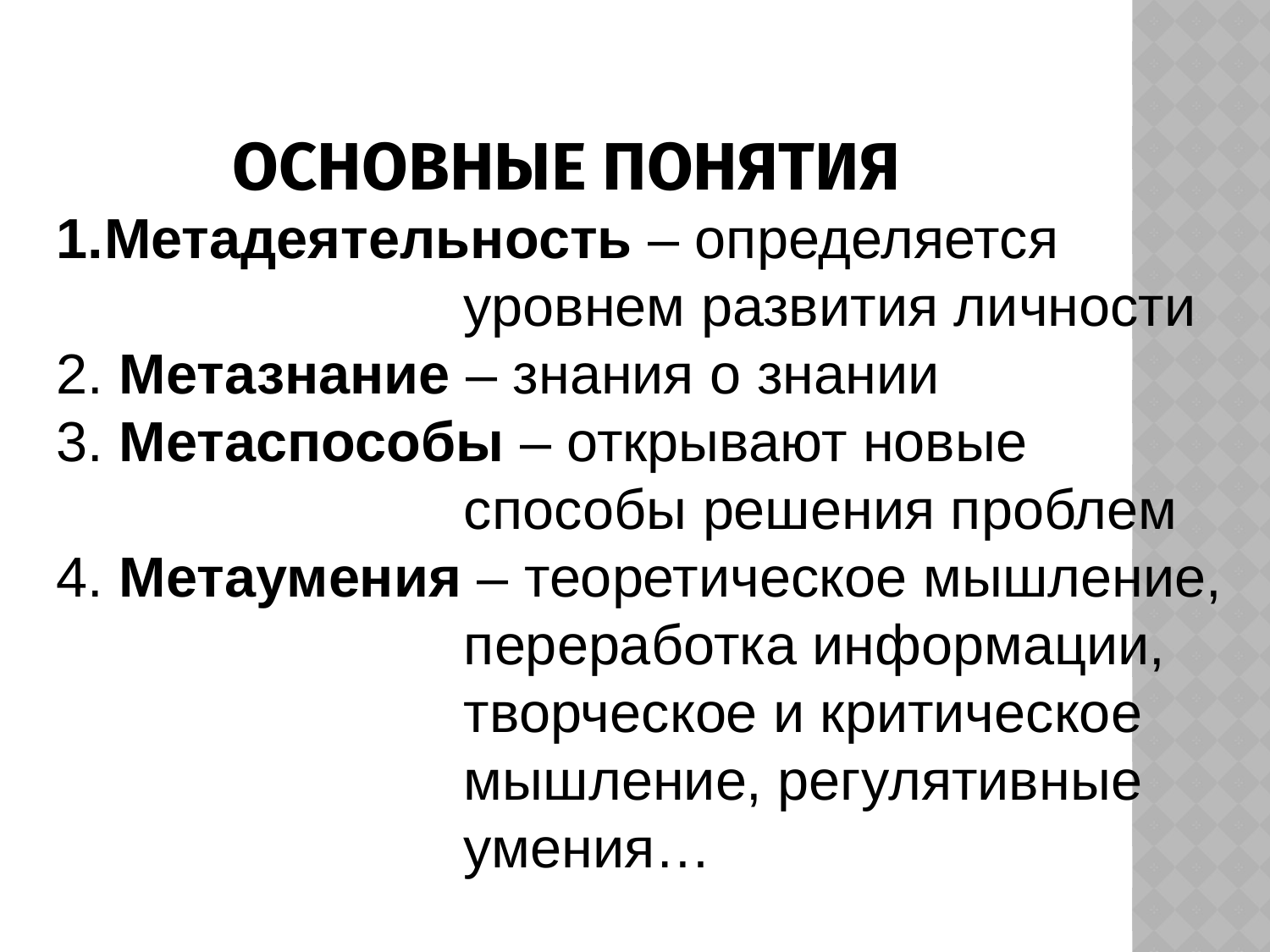

# Основные понятия
Метадеятельность – определяется
                          уровнем развития личности
2. Метазнание – знания о знании
3. Метаспособы – открывают новые
                          способы решения проблем
4. Метаумения – теоретическое мышление,
                          переработка информации,
                          творческое и критическое
                          мышление, регулятивные
                          умения…